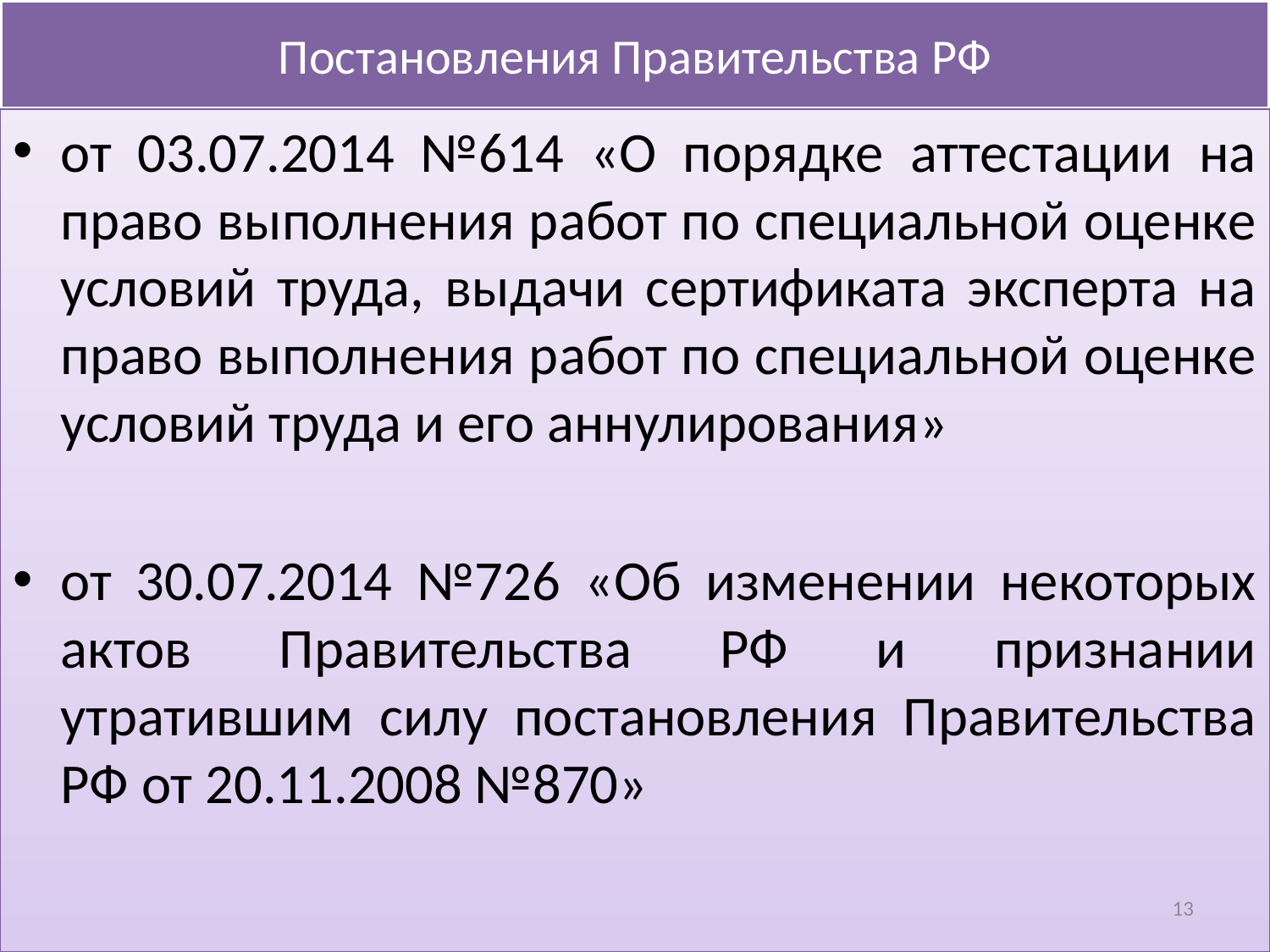

# Постановления Правительства РФ
от 03.07.2014 №614 «О порядке аттестации на право выполнения работ по специальной оценке условий труда, выдачи сертификата эксперта на право выполнения работ по специальной оценке условий труда и его аннулирования»

от 30.07.2014 №726 «Об изменении некоторых актов Правительства РФ и признании утратившим силу постановления Правительства РФ от 20.11.2008 №870»
13